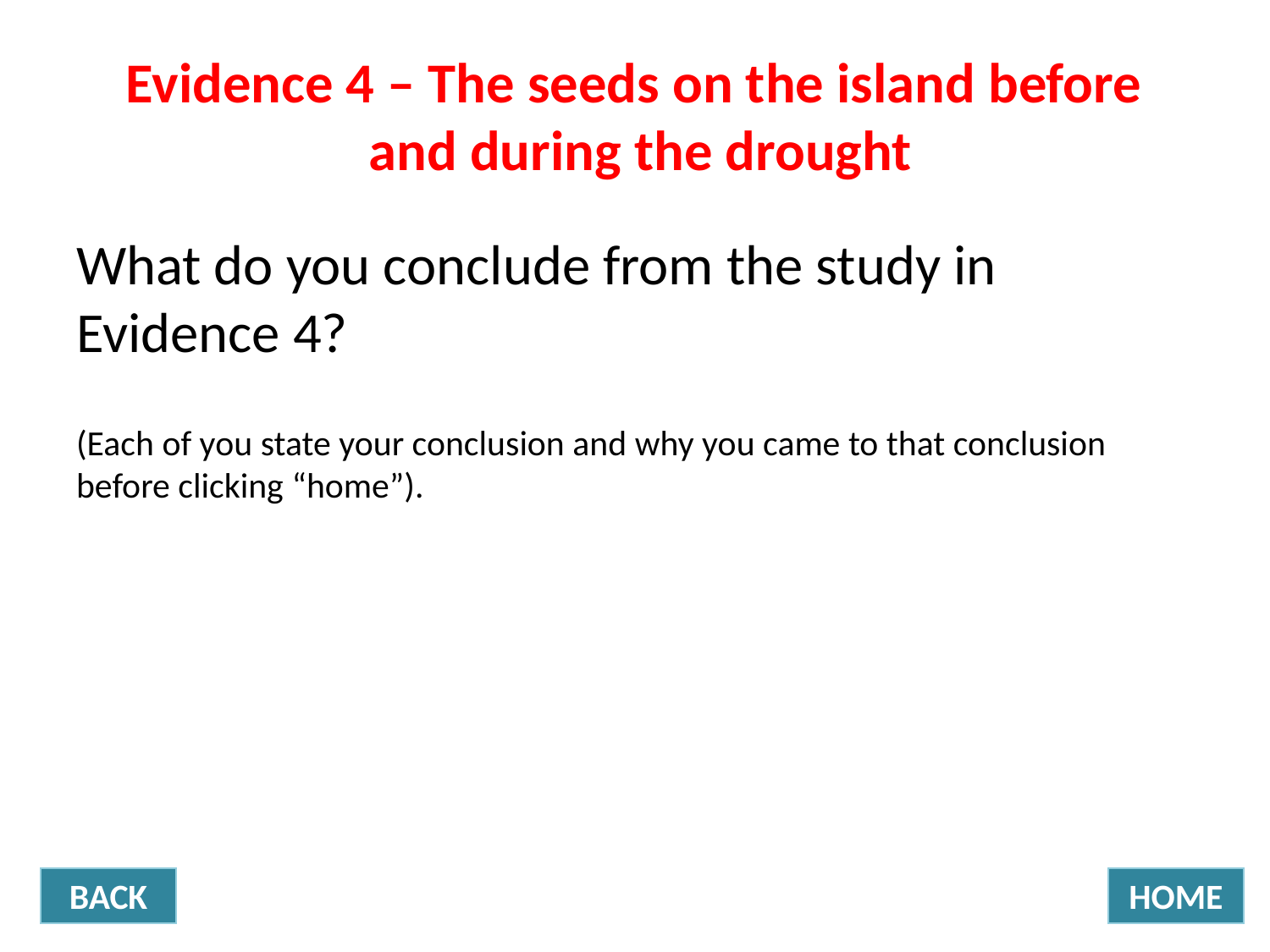

Evidence 4 – The seeds on the island before
and during the drought
What do you conclude from the study in Evidence 4?

(Each of you state your conclusion and why you came to that conclusion before clicking “home”).

BACK
HOME